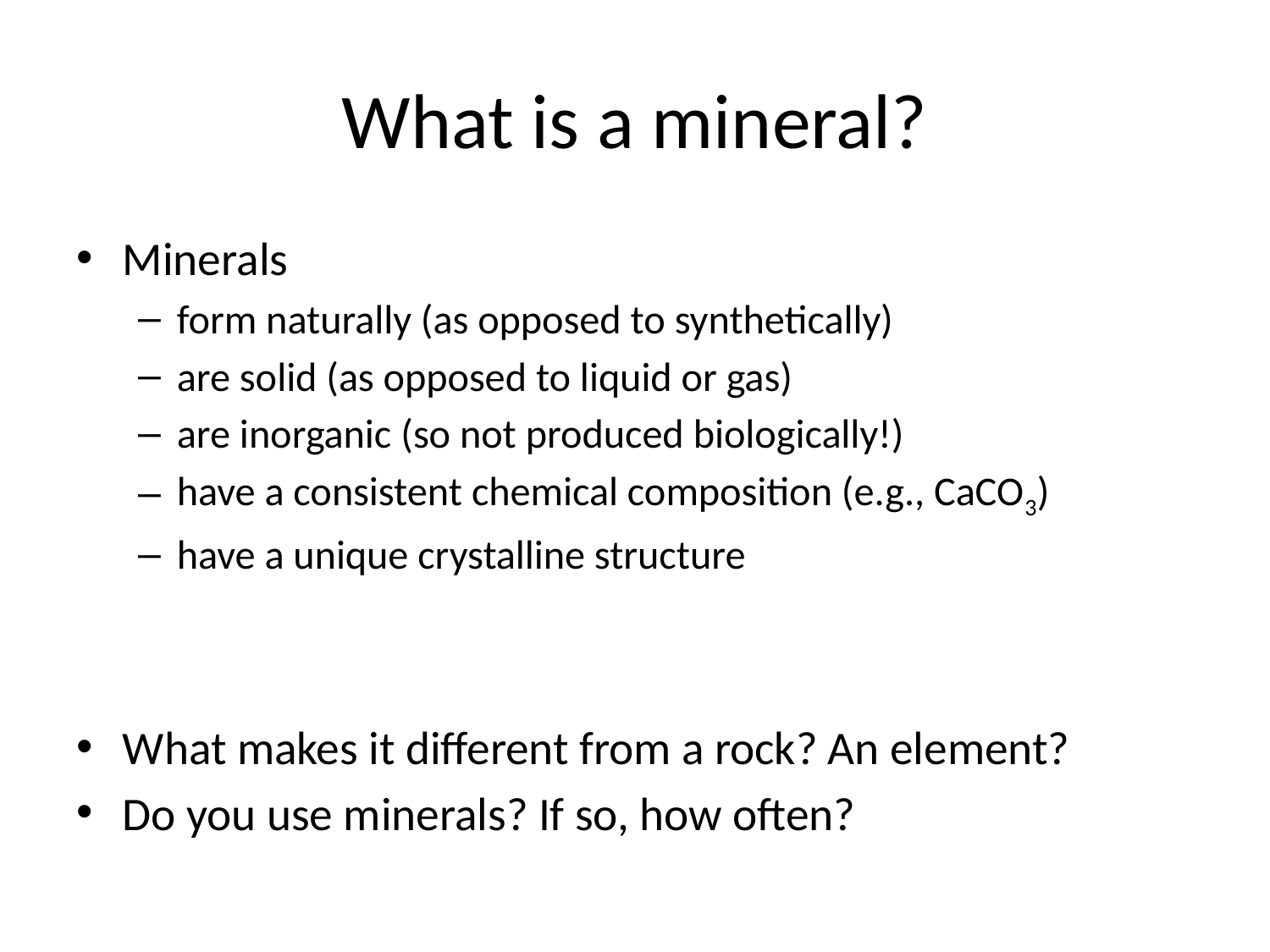

# What is a mineral?
Minerals
form naturally (as opposed to synthetically)
are solid (as opposed to liquid or gas)
are inorganic (so not produced biologically!)
have a consistent chemical composition (e.g., CaCO3)
have a unique crystalline structure

What makes it different from a rock? An element?
Do you use minerals? If so, how often?